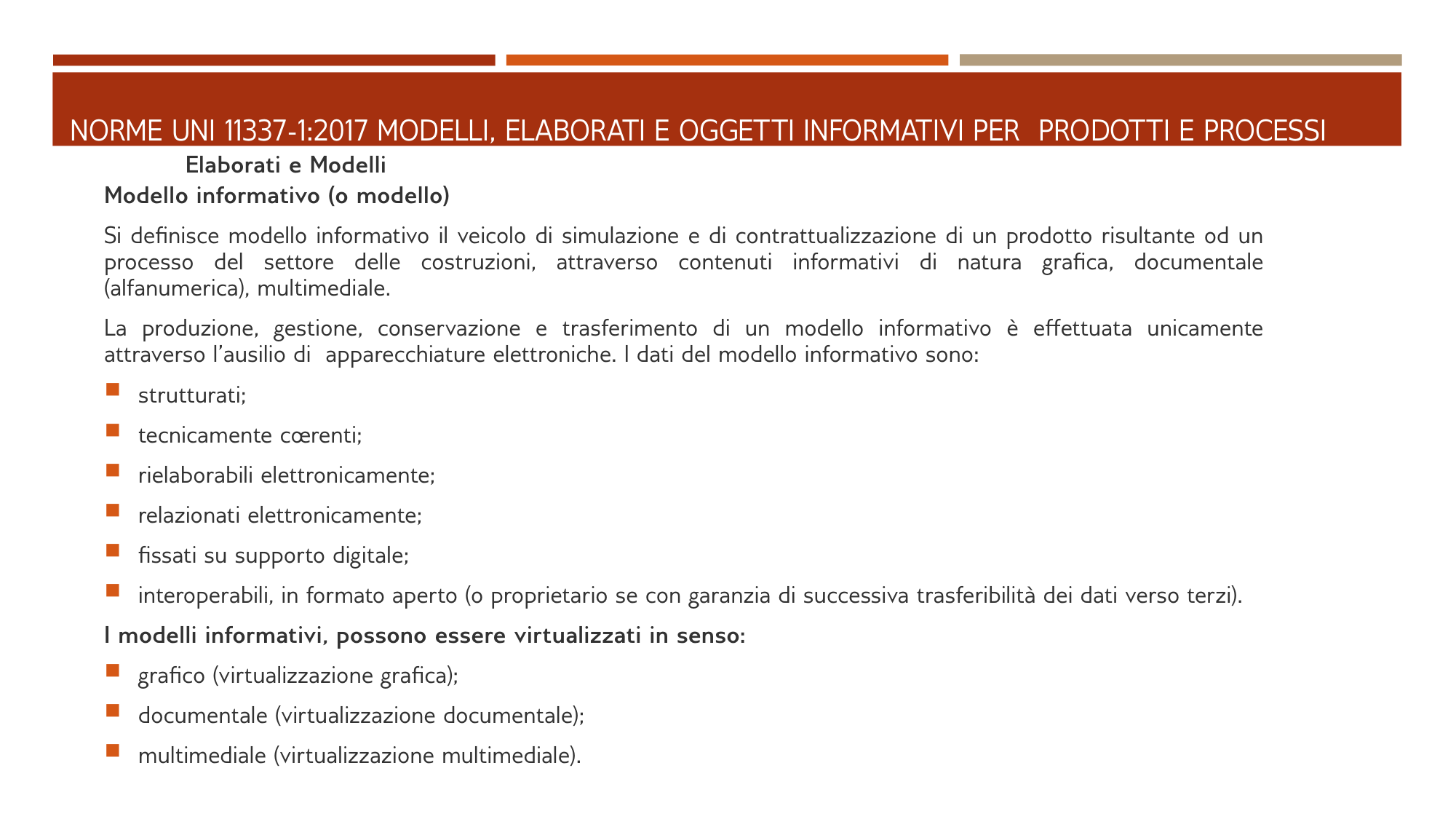

# Norme UNI 11337-1:2017 Modelli, elaborati e oggetti informativi per  prodotti e processi
Elaborati e Modelli
Modello informativo (o modello)
Si definisce modello informativo il veicolo di simulazione e di contrattualizzazione di un prodotto risultante od un processo del settore delle costruzioni, attraverso contenuti informativi di natura grafica, documentale (alfanumerica), multimediale.
La produzione, gestione, conservazione e trasferimento di un modello informativo è effettuata unicamente attraverso l’ausilio di  apparecchiature elettroniche. I dati del modello informativo sono:
strutturati;
tecnicamente coerenti;
rielaborabili elettronicamente;
relazionati elettronicamente;
fissati su supporto digitale;
interoperabili, in formato aperto (o proprietario se con garanzia di successiva trasferibilità dei dati verso terzi).
I modelli informativi, possono essere virtualizzati in senso:
grafico (virtualizzazione grafica);
documentale (virtualizzazione documentale);
multimediale (virtualizzazione multimediale).